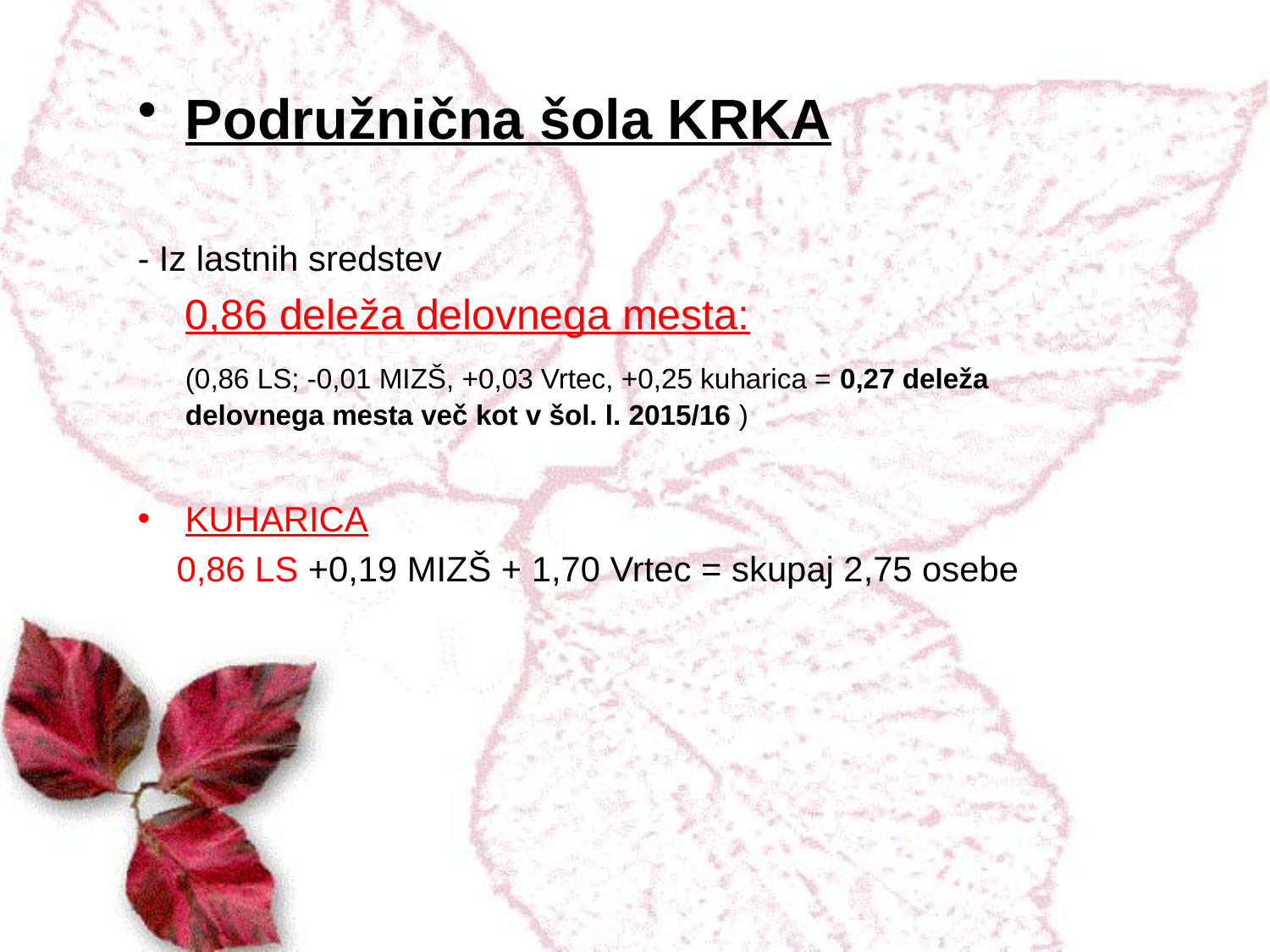

Podružnična šola KRKA

- Iz lastnih sredstev
	0,86 deleža delovnega mesta:
	(0,86 LS; -0,01 MIZŠ, +0,03 Vrtec, +0,25 kuharica = 0,27 deleža delovnega mesta več kot v šol. l. 2015/16 )

KUHARICA
    0,86 LS +0,19 MIZŠ + 1,70 Vrtec = skupaj 2,75 osebe